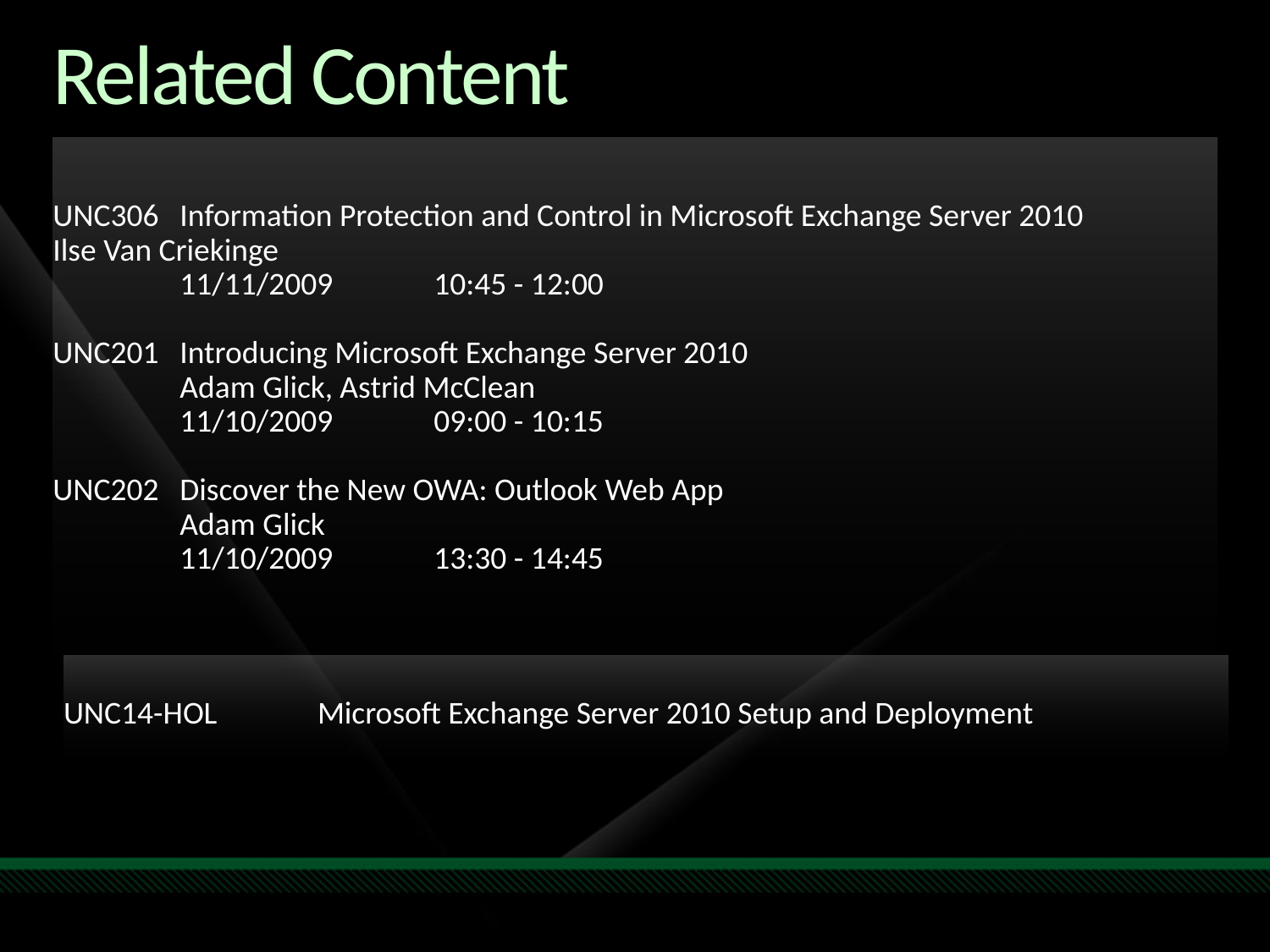

Required Slide
Speakers,
please list the Breakout Sessions,
TLC Interactive Theaters and Labs
that are related to your session.
# Related Content
UNC306	Information Protection and Control in Microsoft Exchange Server 2010	Ilse Van Criekinge
	11/11/2009	10:45 - 12:00

UNC201	Introducing Microsoft Exchange Server 2010
	Adam Glick, Astrid McClean
	11/10/2009	09:00 - 10:15

UNC202	Discover the New OWA: Outlook Web App
	Adam Glick
	11/10/2009	13:30 - 14:45

UNC14-HOL	Microsoft Exchange Server 2010 Setup and Deployment